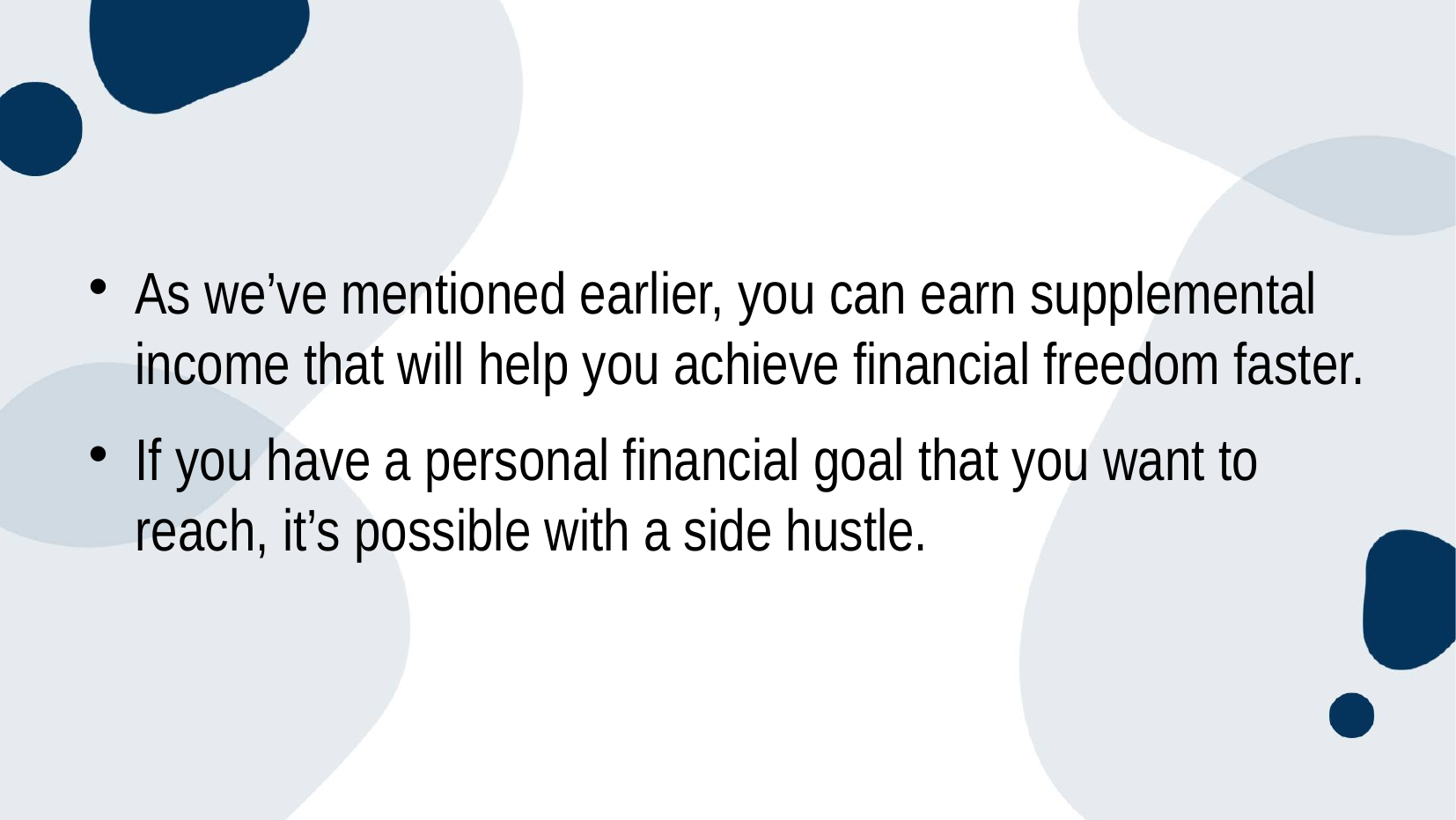

#
As we’ve mentioned earlier, you can earn supplemental income that will help you achieve financial freedom faster.
If you have a personal financial goal that you want to reach, it’s possible with a side hustle.